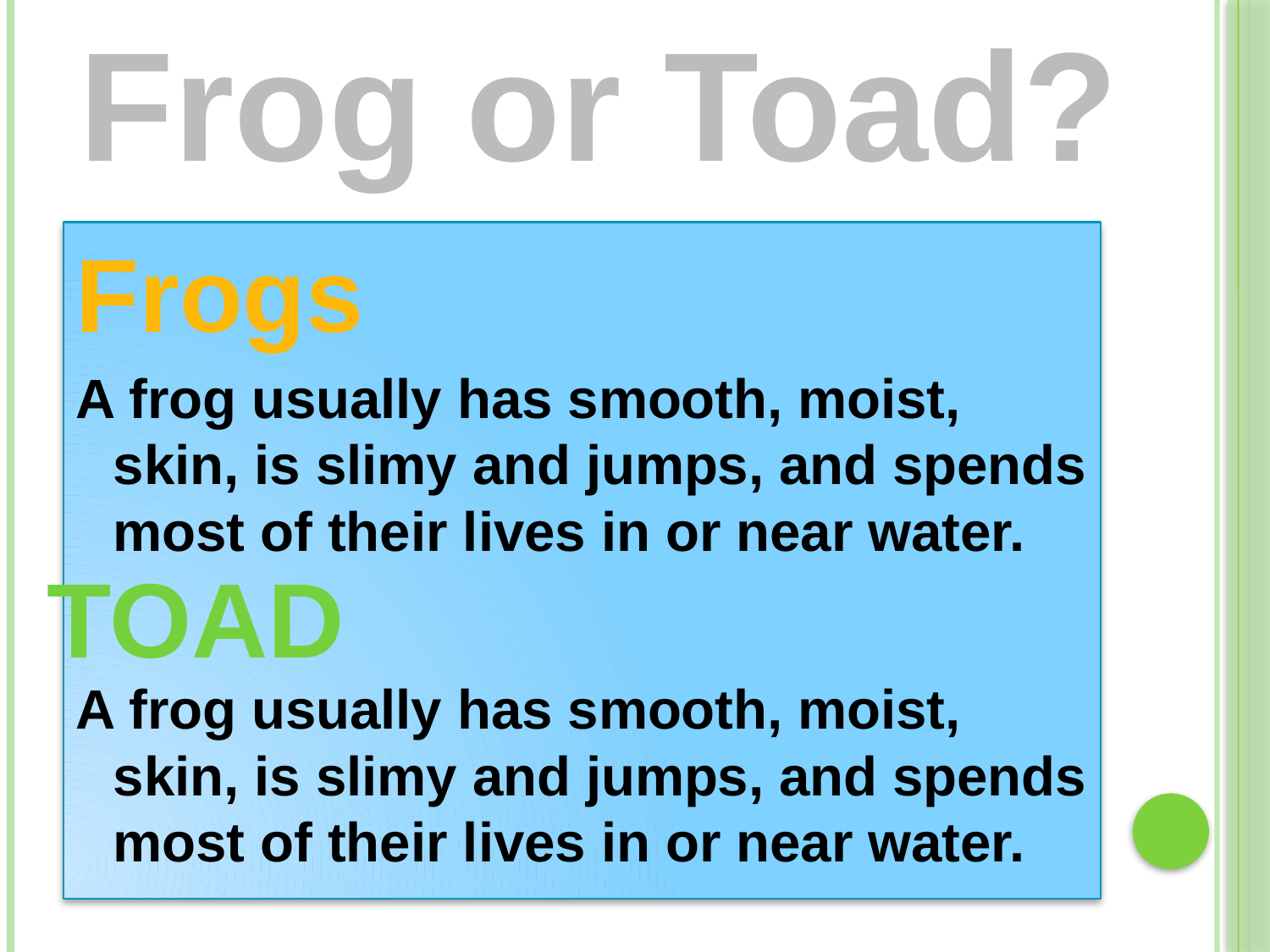

Frog or Toad?

Frogs
A frog usually has smooth, moist, skin, is slimy and jumps, and spends most of their lives in or near water.

A frog usually has smooth, moist, skin, is slimy and jumps, and spends most of their lives in or near water.
Toad